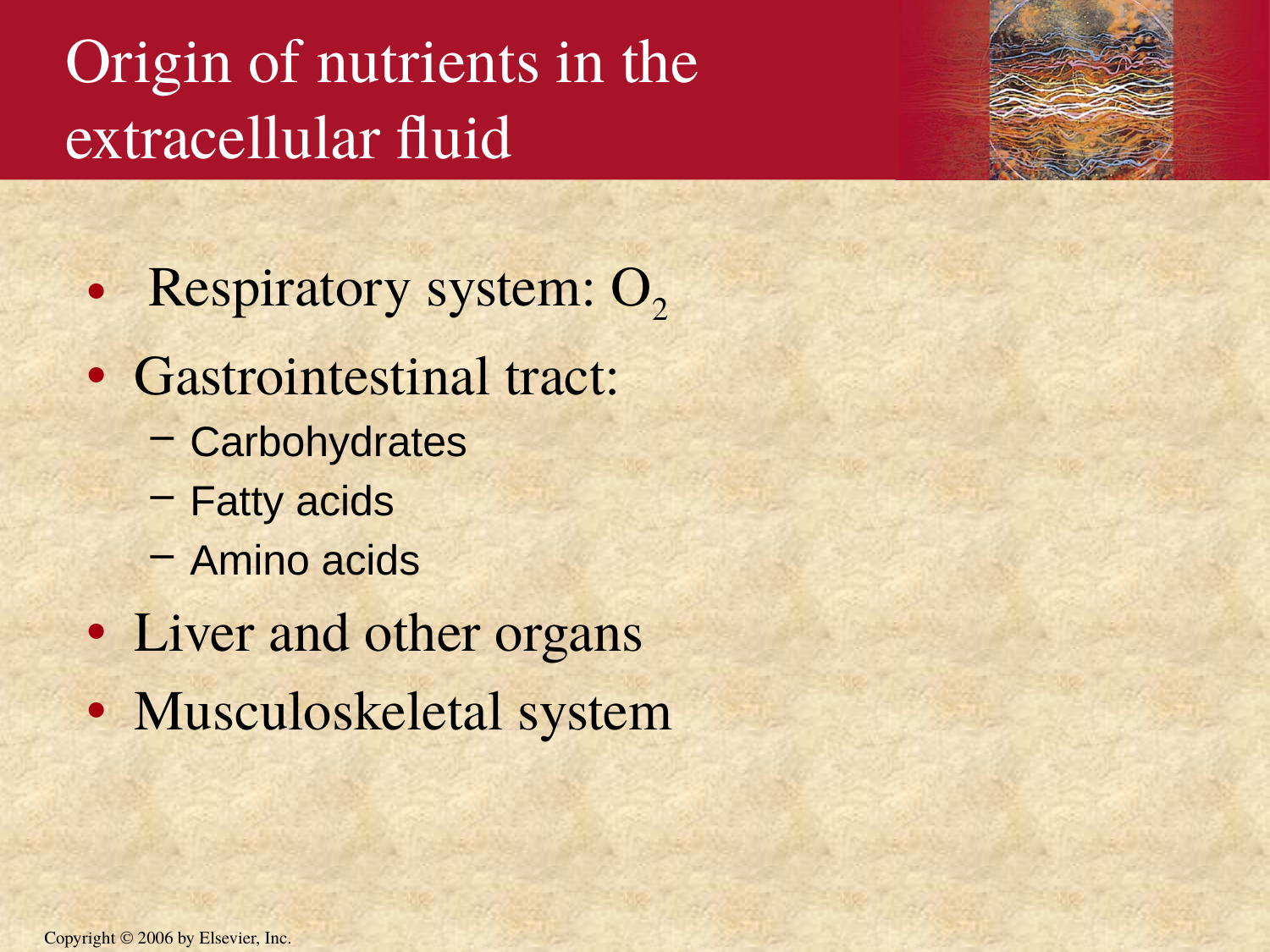

# Origin of nutrients in the extracellular fluid
 Respiratory system: O2
Gastrointestinal tract:
Carbohydrates
Fatty acids
Amino acids
Liver and other organs
Musculoskeletal system